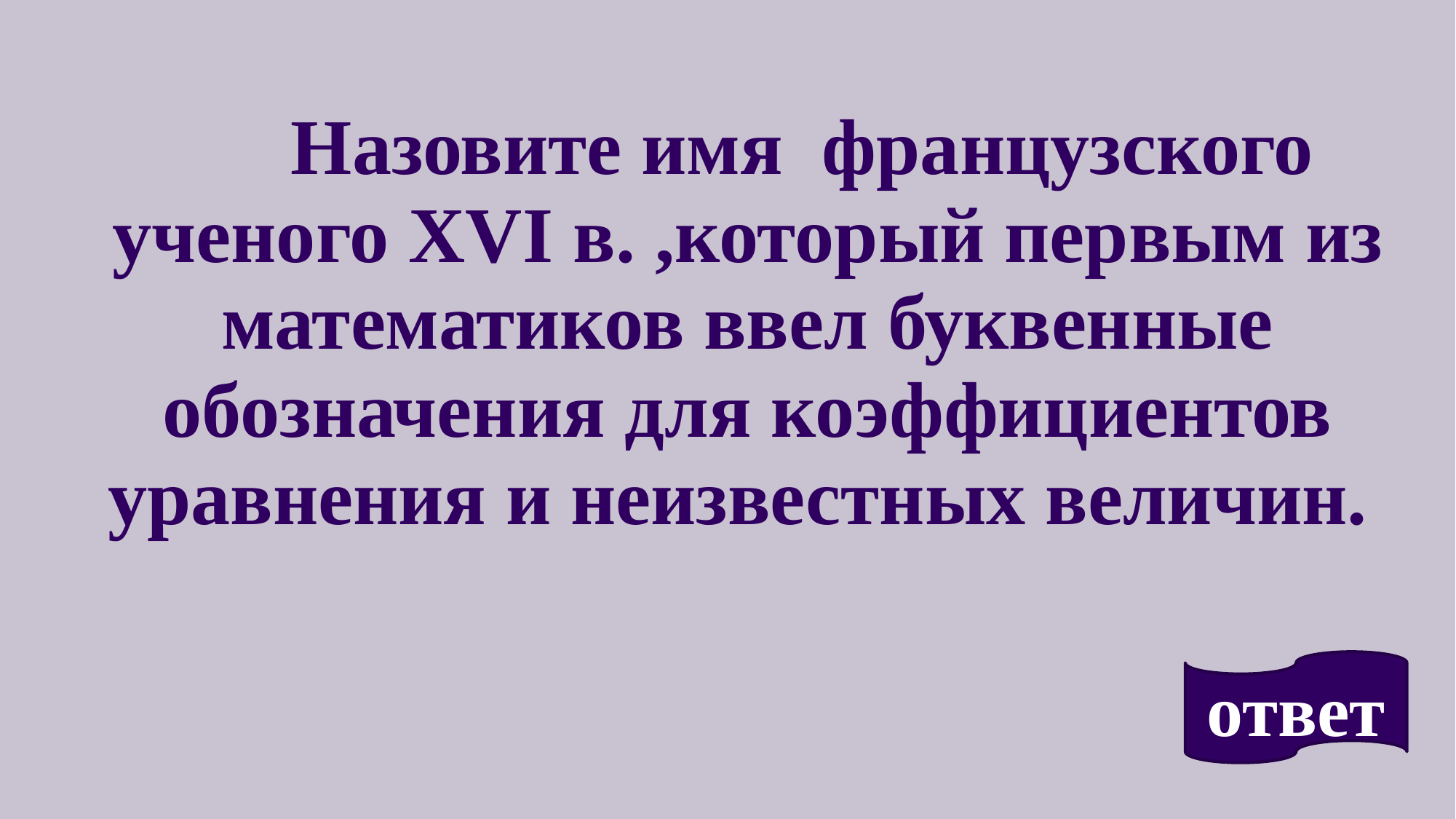

Назовите имя  французского ученого XVI в. ,который первым из математиков ввел буквенные обозначения для коэффициентов уравнения и неизвестных величин.

ответ